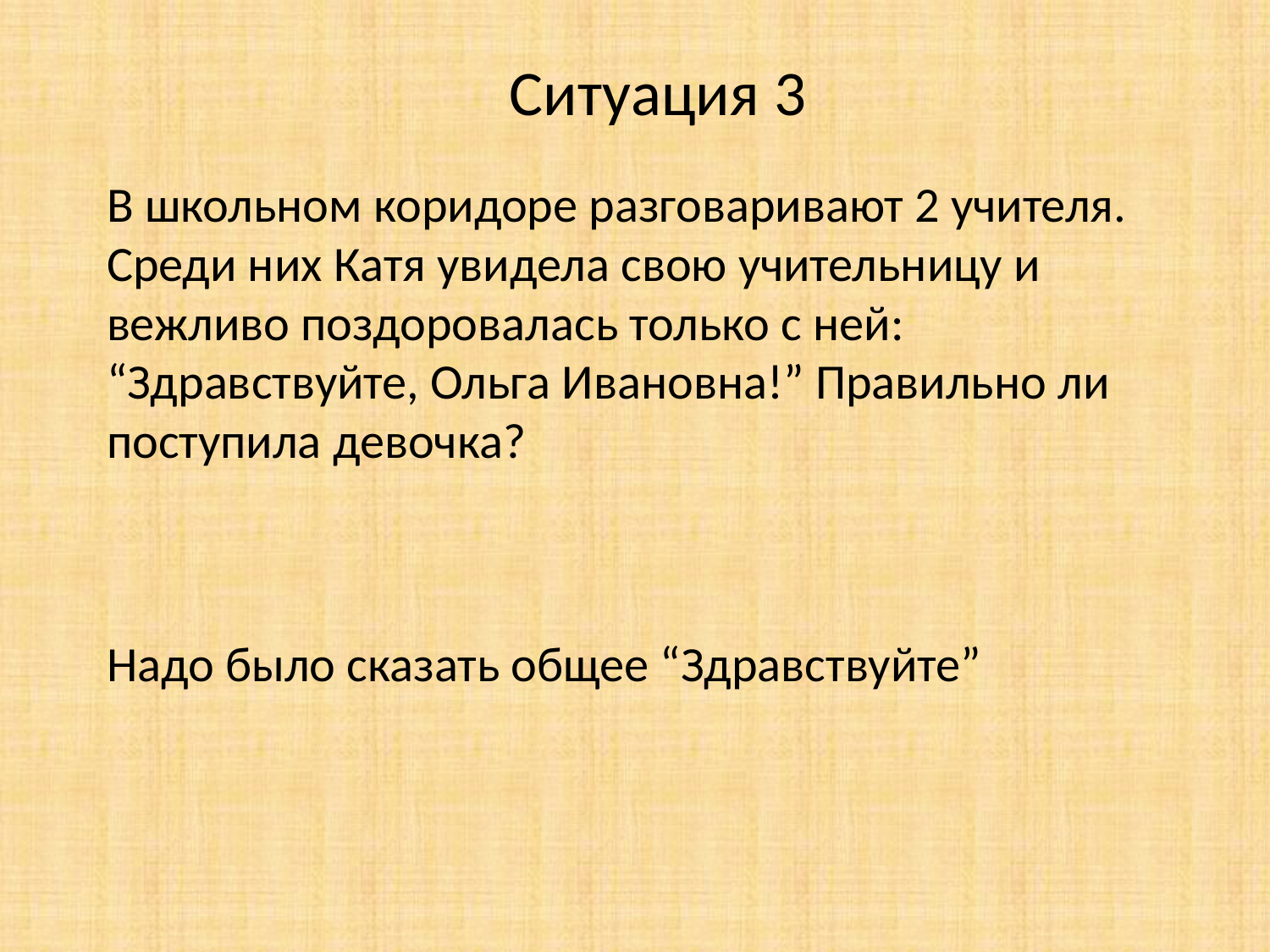

Ситуация 3
В школьном коридоре разговаривают 2 учителя. Среди них Катя увидела свою учительницу и вежливо поздоровалась только с ней: “Здравствуйте, Ольга Ивановна!” Правильно ли поступила девочка?
Надо было сказать общее “Здравствуйте”